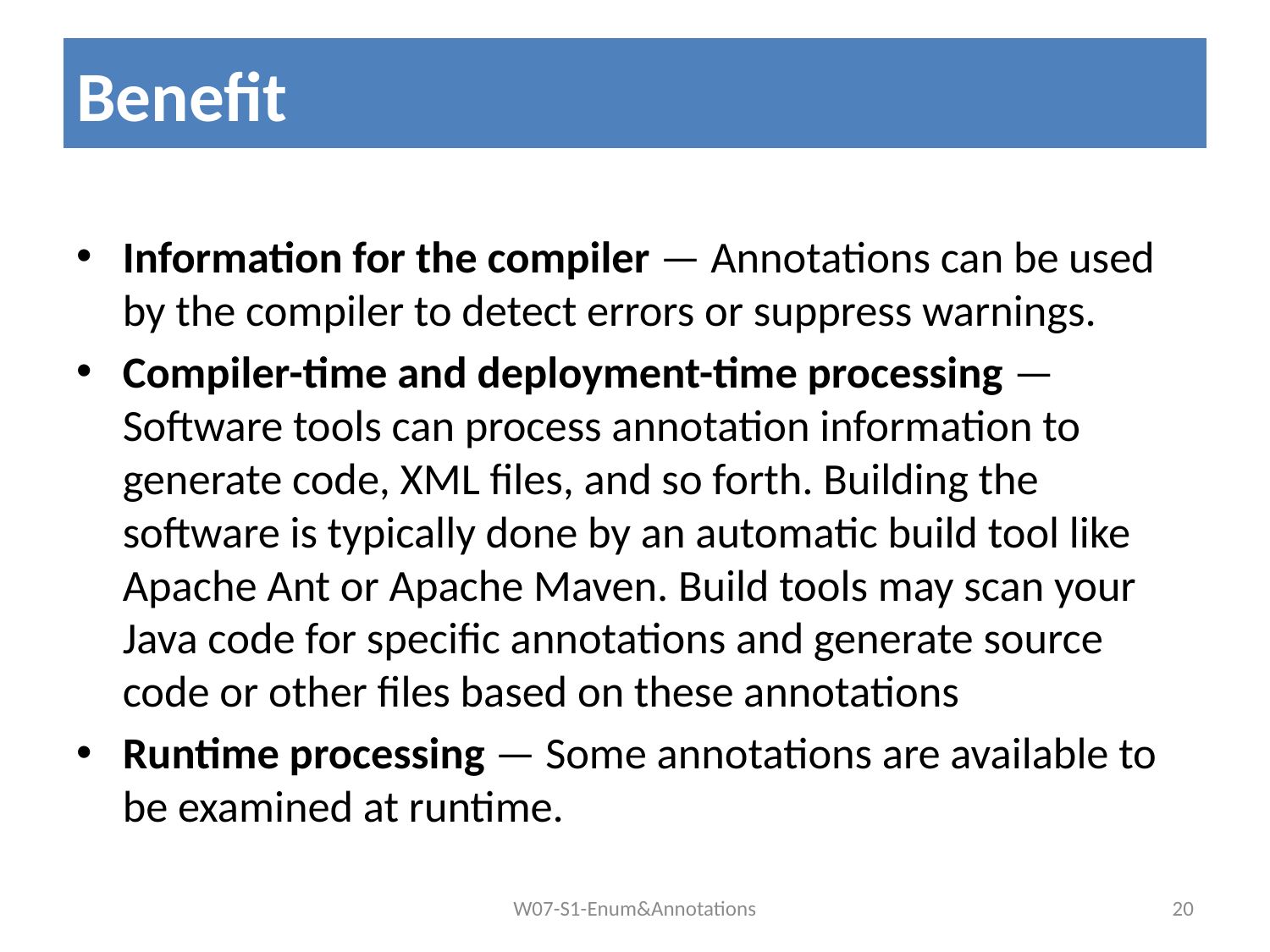

# Benefit
Information for the compiler — Annotations can be used by the compiler to detect errors or suppress warnings.
Compiler-time and deployment-time processing — Software tools can process annotation information to generate code, XML files, and so forth. Building the software is typically done by an automatic build tool like Apache Ant or Apache Maven. Build tools may scan your Java code for specific annotations and generate source code or other files based on these annotations
Runtime processing — Some annotations are available to be examined at runtime.

20
W07-S1-Enum&Annotations